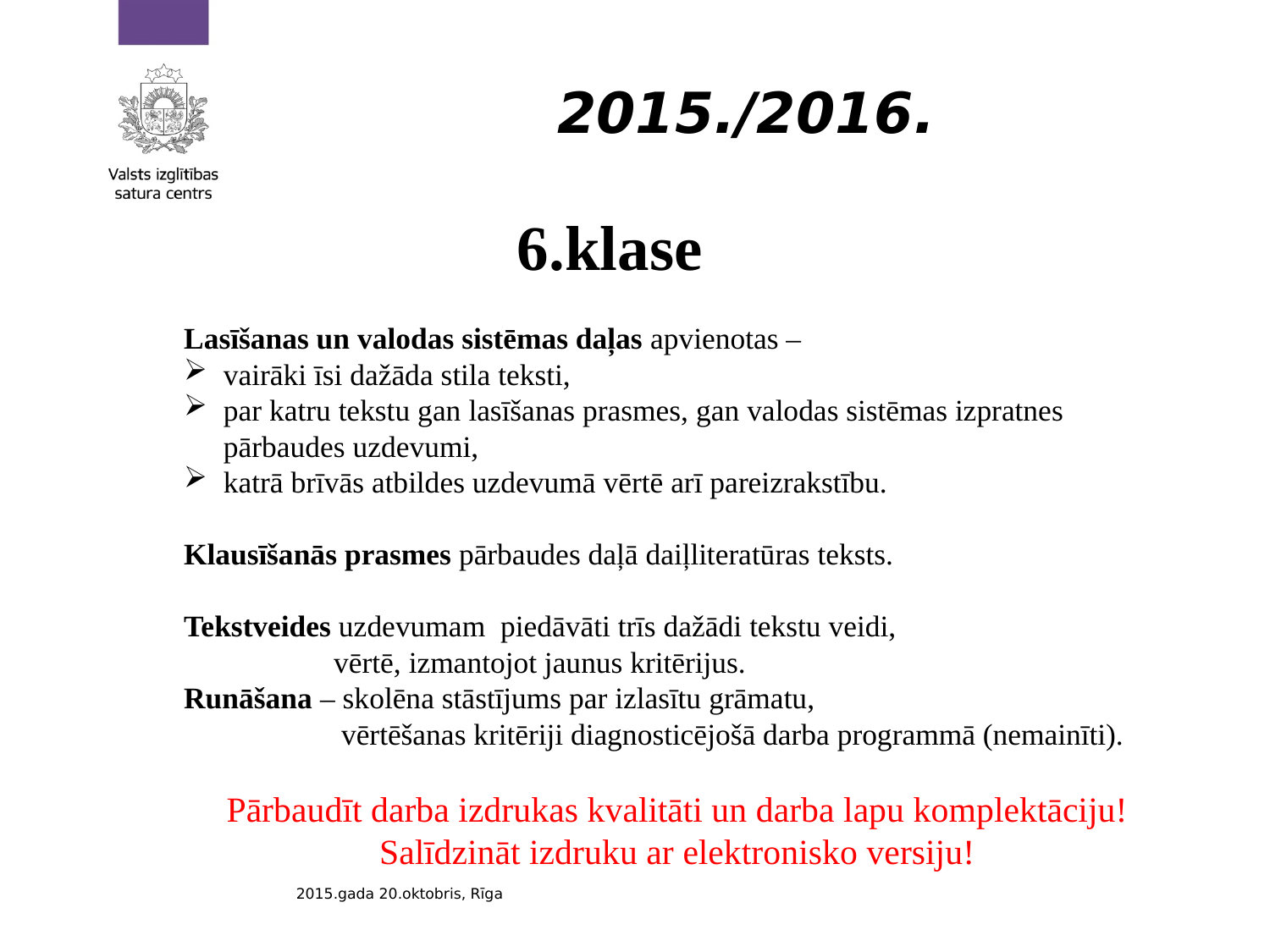

2015./2016.

                     6.klase

Lasīšanas un valodas sistēmas daļas apvienotas –
vairāki īsi dažāda stila teksti,
par katru tekstu gan lasīšanas prasmes, gan valodas sistēmas izpratnes pārbaudes uzdevumi,
katrā brīvās atbildes uzdevumā vērtē arī pareizrakstību.

Klausīšanās prasmes pārbaudes daļā daiļliteratūras teksts.

Tekstveides uzdevumam  piedāvāti trīs dažādi tekstu veidi,
	   vērtē, izmantojot jaunus kritērijus.
Runāšana – skolēna stāstījums par izlasītu grāmatu,
	    vērtēšanas kritēriji diagnosticējošā darba programmā (nemainīti).

Pārbaudīt darba izdrukas kvalitāti un darba lapu komplektāciju!
Salīdzināt izdruku ar elektronisko versiju!
2015.gada 20.oktobris, Rīga